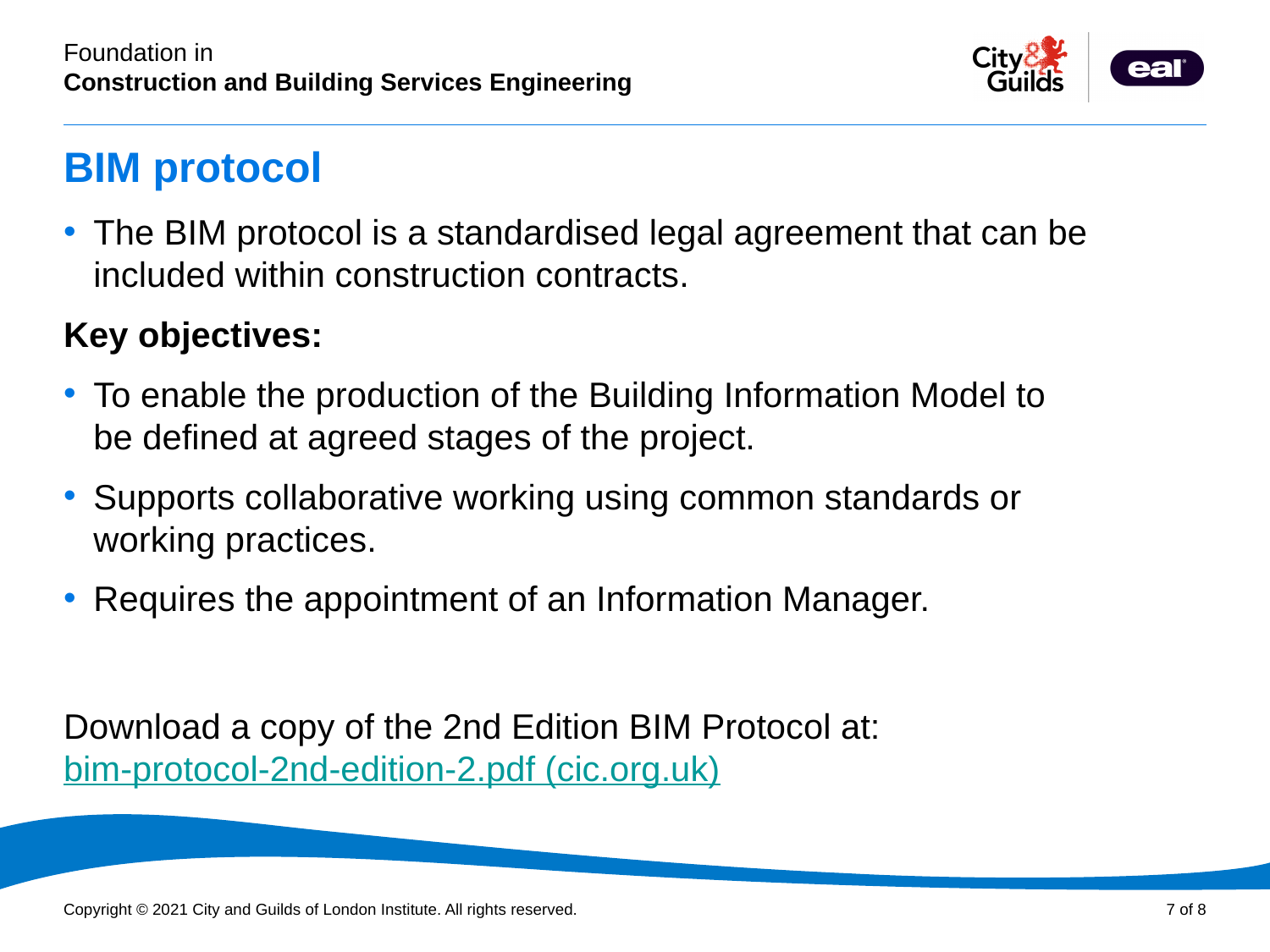

# BIM protocol
The BIM protocol is a standardised legal agreement that can be included within construction contracts.
Key objectives:
To enable the production of the Building Information Model to be defined at agreed stages of the project.
Supports collaborative working using common standards or working practices.
Requires the appointment of an Information Manager.

Download a copy of the 2nd Edition BIM Protocol at: bim-protocol-2nd-edition-2.pdf (cic.org.uk)

style for sources.